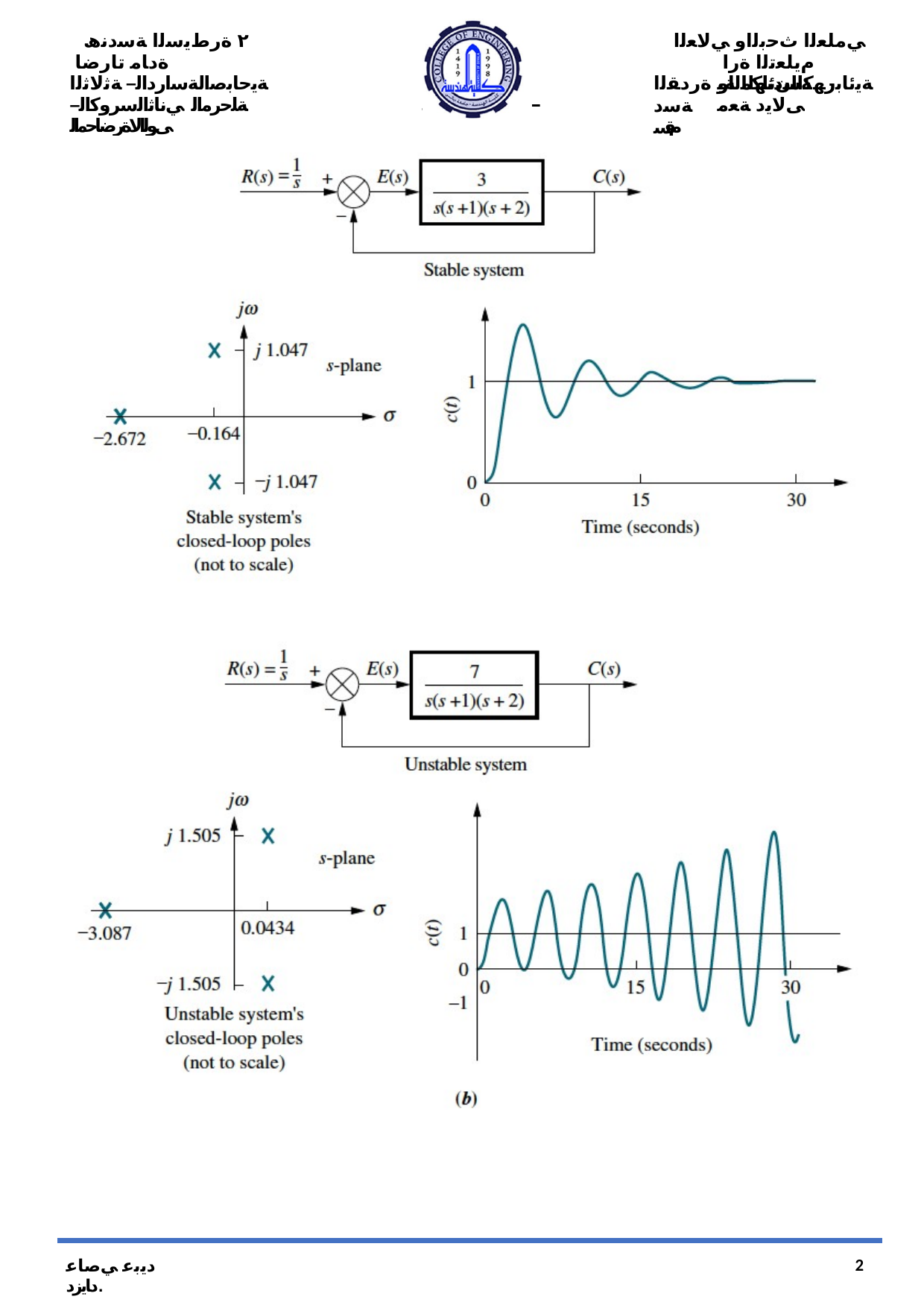

------------------

٢ ةرطﯾﺳﻟا ﺔﺳدﻧھ ةدﺎﻣ تارﺿﺎ  ﺔﯾﺣﺎﺑﺻاﻟﺔﺳارداﻟ– ﺔﺛﻟﺎﺛﻟا ﺔﻠﺣرﻣاﻟ  ﻲﻧﺎﺛاﻟسروﻛاﻟ– ﻰوﻟاﻻةرﺿﺎﺣﻣاﻟ
------------------------------------------------------------
ﻲﻣﻠﻌﻟا ثﺣﺑﻟاو ﻲﻟﺎﻌﻟا مﯾﻠﻌﺗﻟا ةرا  ﺔﺳدﻧﮭﻟا ﺔﯾ	- ﻰﻟﺎﯾد ﺔﻌﻣ
ﺔﯾﺋﺎﺑرﮭﻛاﻟنﺋﺎﻛﻣﻟاو ةردﻘﻟا ﺔﺳد	مﻗﺳ
-------------------------------------------------------

2
دﯾﺑﻋ ﻲﺻﺎﻋ دﺎﯾزد.